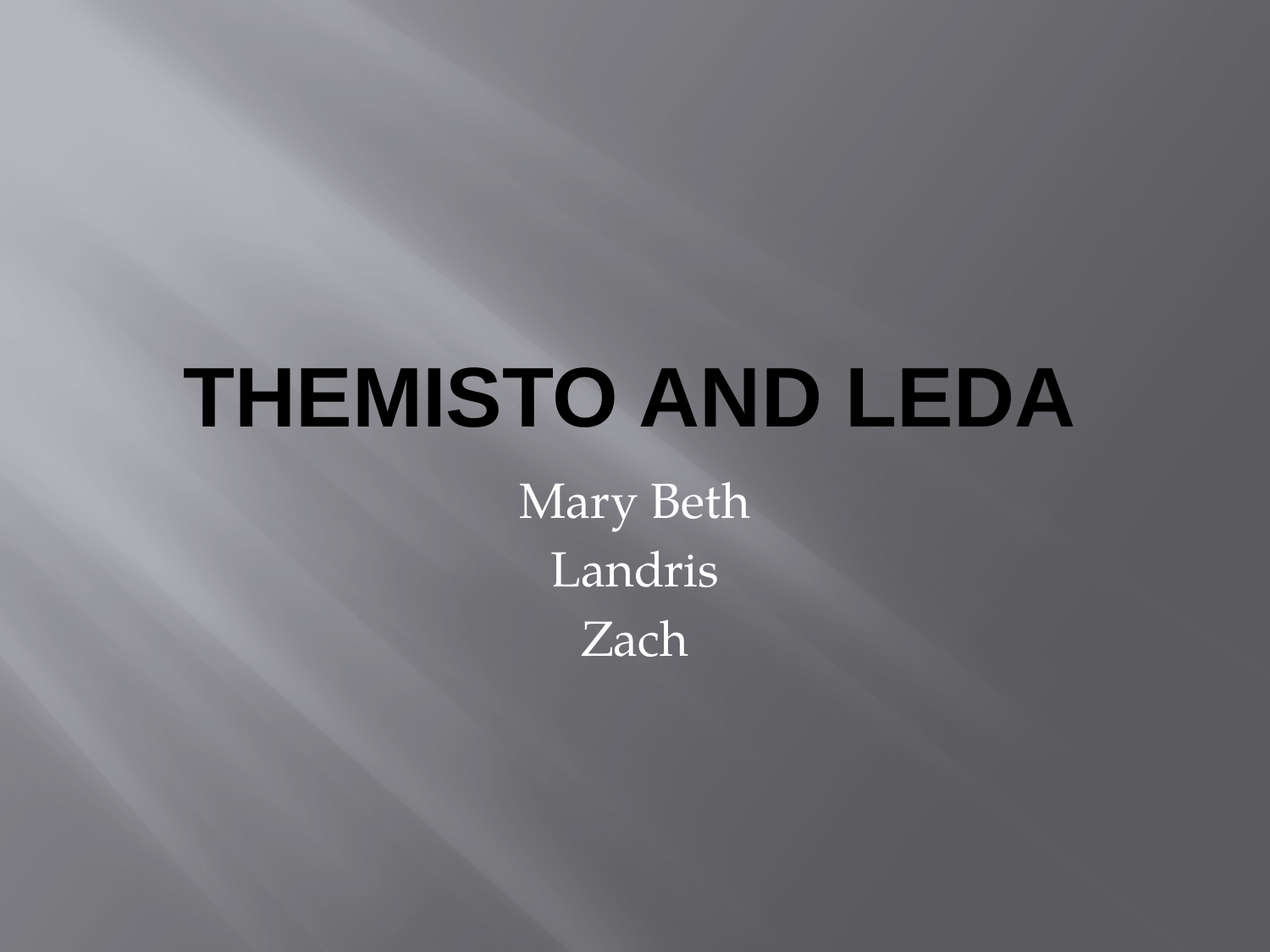

# Themisto and leda
Mary Beth
Landris
Zach